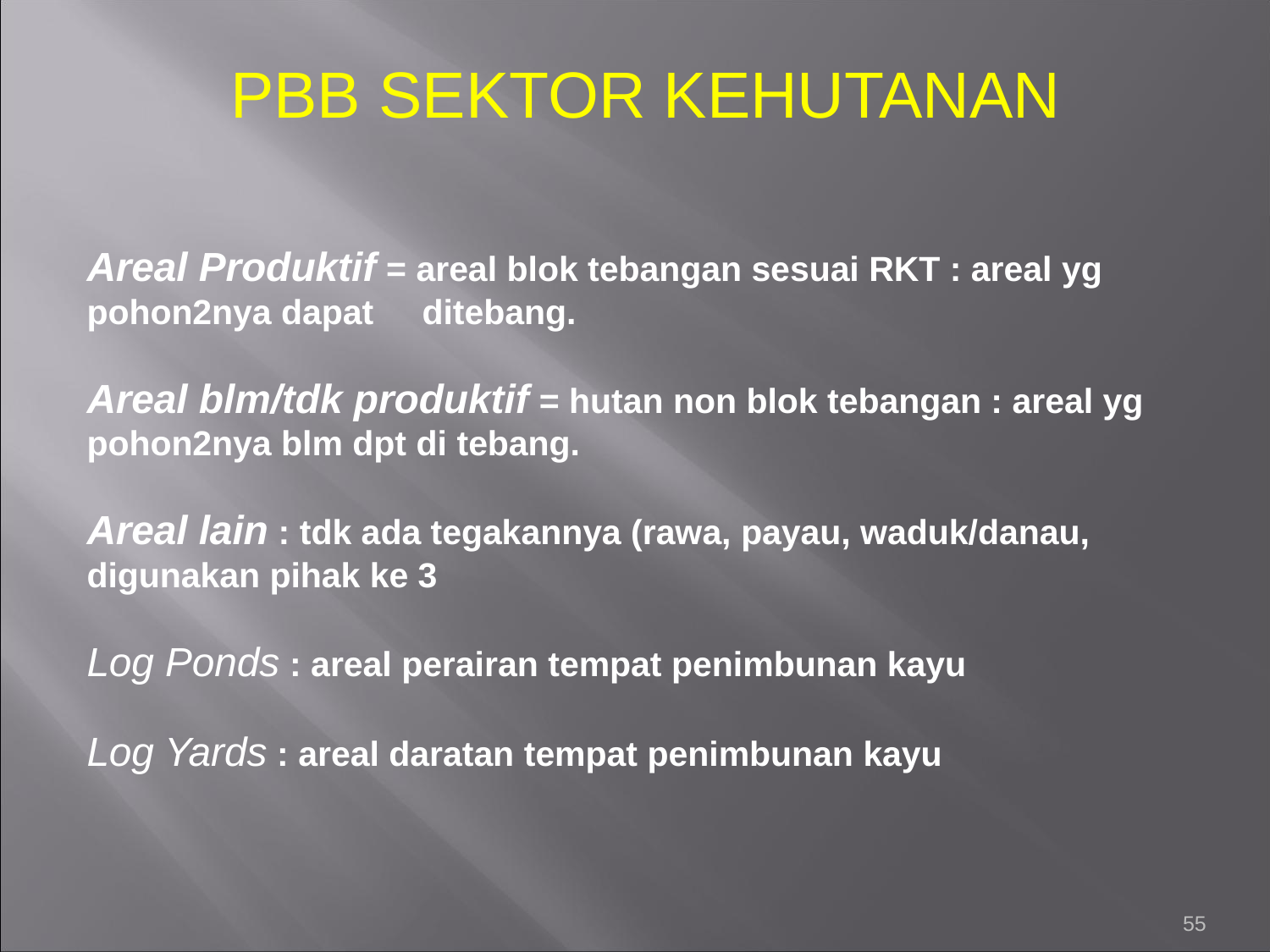

PBB SEKTOR KEHUTANAN
# Areal Produktif = areal blok tebangan sesuai RKT : areal yg pohon2nya dapat     ditebang. Areal blm/tdk produktif = hutan non blok tebangan : areal yg pohon2nya blm dpt di tebang. Areal lain : tdk ada tegakannya (rawa, payau, waduk/danau, digunakan pihak ke 3 Log Ponds : areal perairan tempat penimbunan kayu Log Yards : areal daratan tempat penimbunan kayu
55